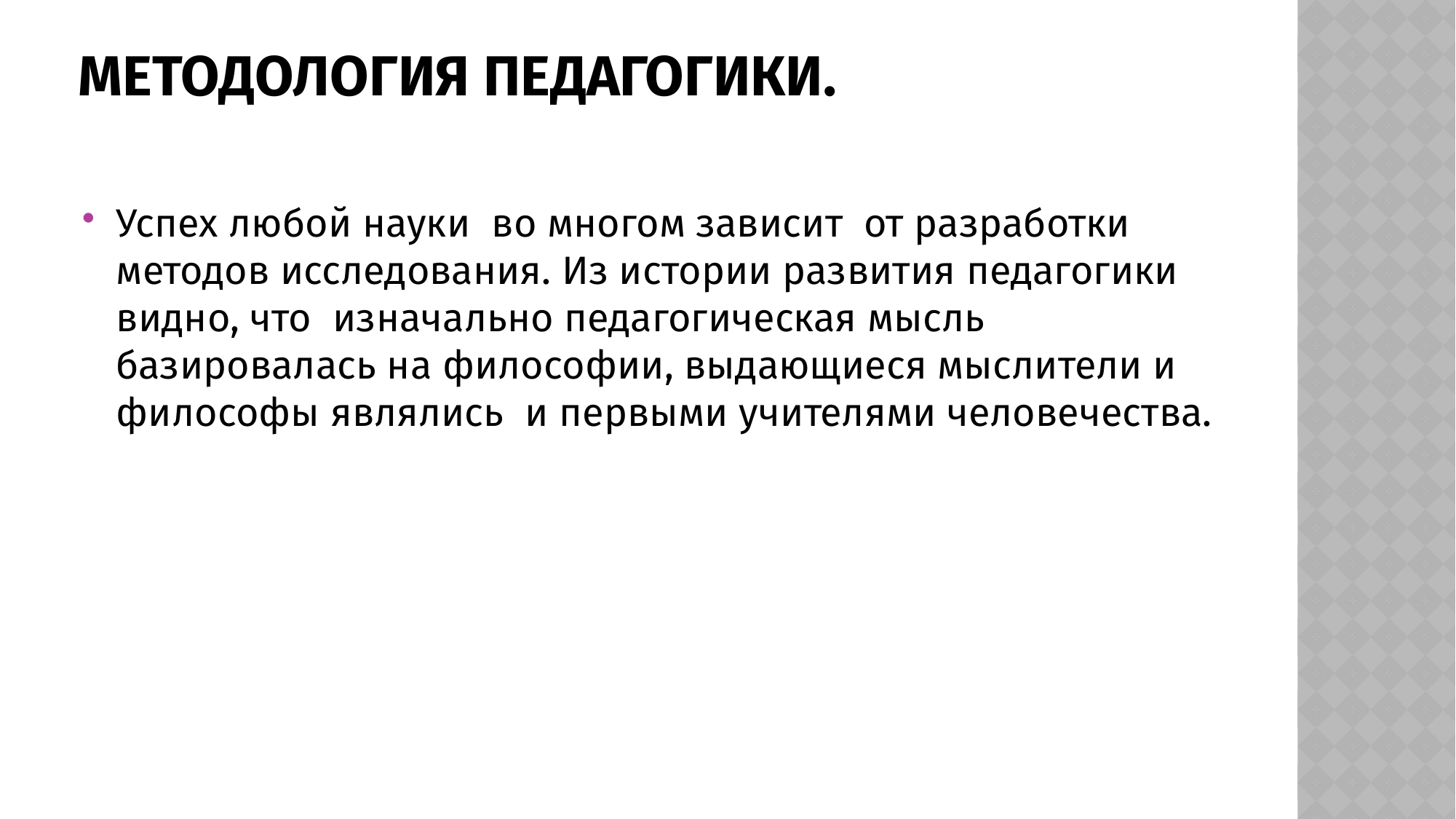

# Методология педагогики.
Успех любой науки  во многом зависит  от разработки методов исследования. Из истории развития педагогики видно, что  изначально педагогическая мысль базировалась на философии, выдающиеся мыслители и философы являлись  и первыми учителями человечества.